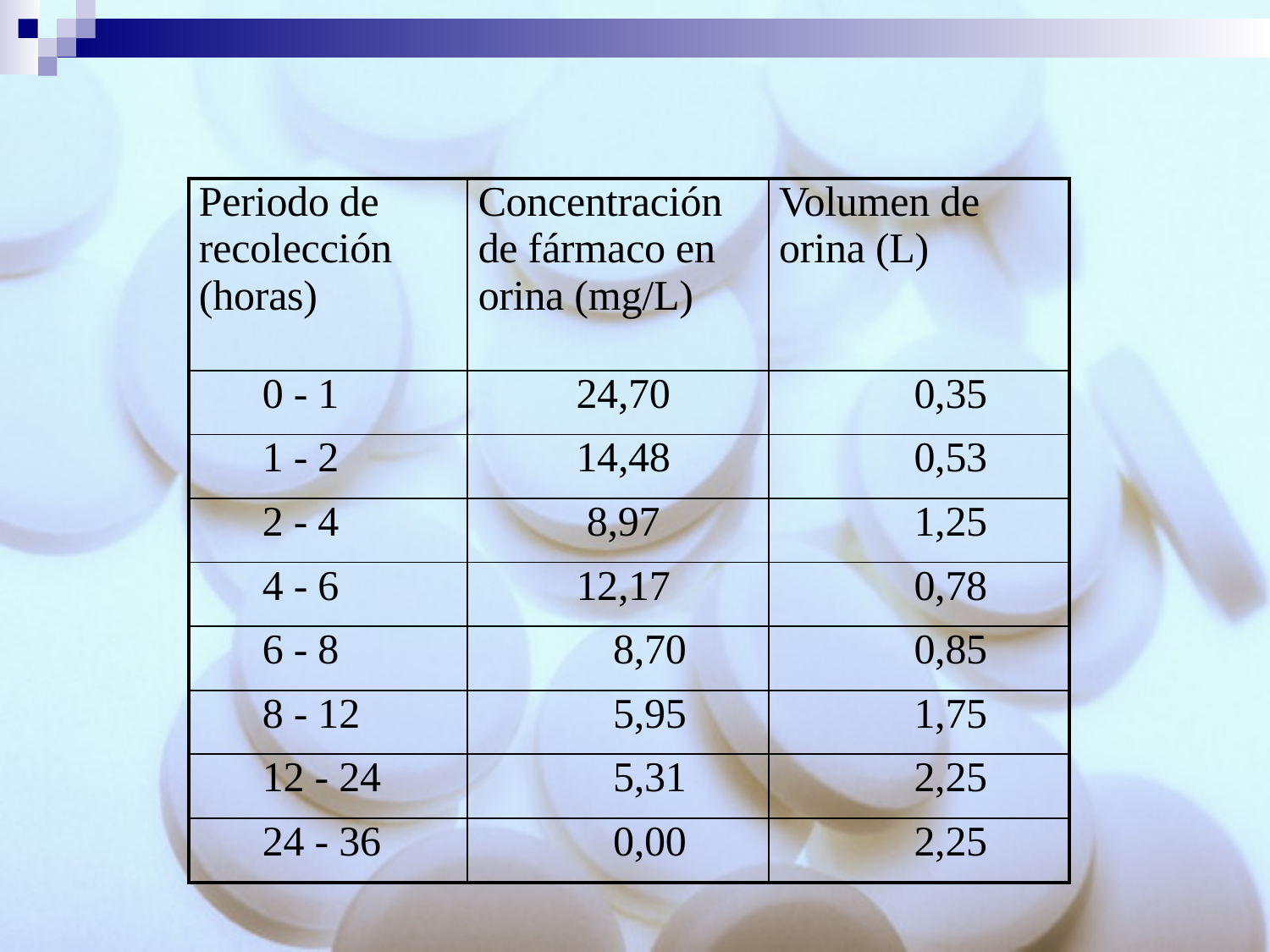

| Periodo de recolección (horas) | Concentración de fármaco en orina (mg/L) | Volumen de orina (L) |
| --- | --- | --- |
| 0 - 1 | 24,70 | 0,35 |
| 1 - 2 | 14,48 | 0,53 |
| 2 - 4 | 8,97 | 1,25 |
| 4 - 6 | 12,17 | 0,78 |
| 6 - 8 | 8,70 | 0,85 |
| 8 - 12 | 5,95 | 1,75 |
| 12 - 24 | 5,31 | 2,25 |
| 24 - 36 | 0,00 | 2,25 |